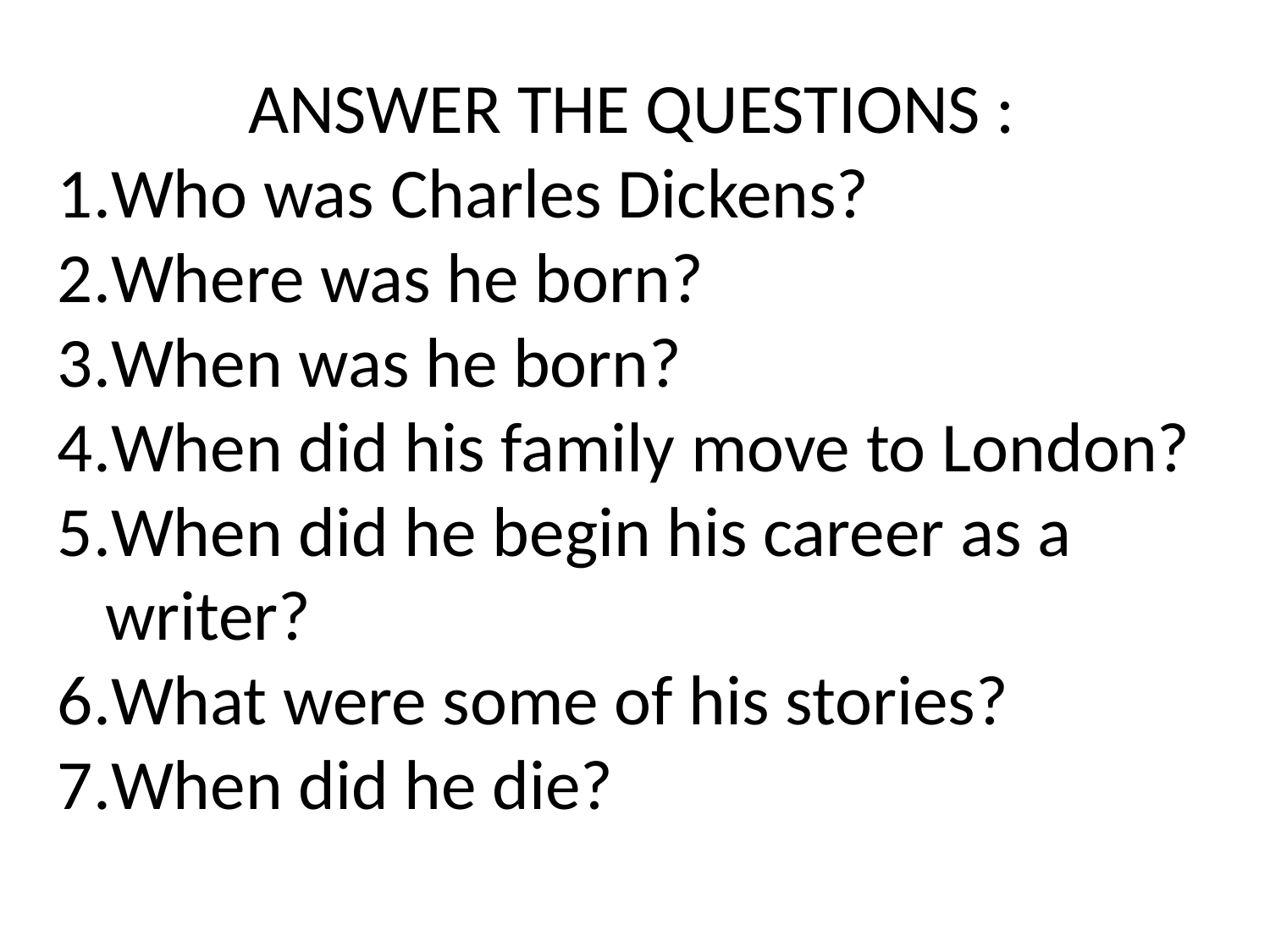

ANSWER THE QUESTIONS :
Who was Charles Dickens?
Where was he born?
When was he born?
When did his family move to London?
When did he begin his career as a writer?
What were some of his stories?
When did he die?